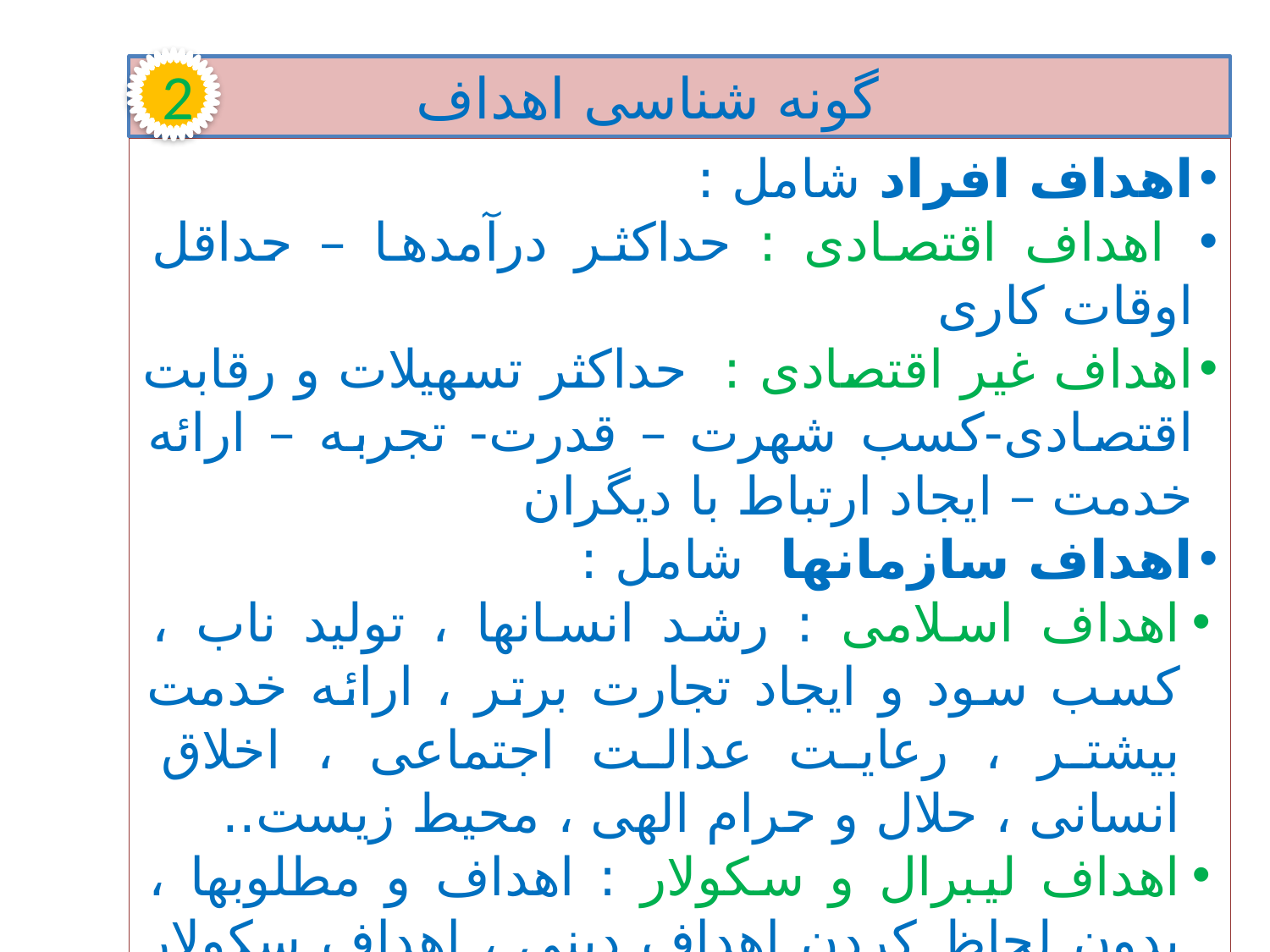

2
گونه شناسی اهداف
اهداف افراد شامل :
 اهداف اقتصادی : حداکثر درآمدها – حداقل اوقات کاری
اهداف غیر اقتصادی :  حداکثر تسهیلات و رقابت اقتصادی-کسب شهرت – قدرت- تجربه – ارائه خدمت – ایجاد ارتباط با دیگران
اهداف سازمانها  شامل :
اهداف اسلامی : رشد انسانها ، تولید ناب ، کسب سود و ایجاد تجارت برتر ، ارائه خدمت بیشتر ، رعایت عدالت اجتماعی ، اخلاق انسانی ، حلال و حرام الهی ، محیط زیست..
اهداف لیبرال و سکولار : اهداف و مطلوبها ، بدون لحاظ کردن اهداف دینی ، اهداف سکولار هستند.